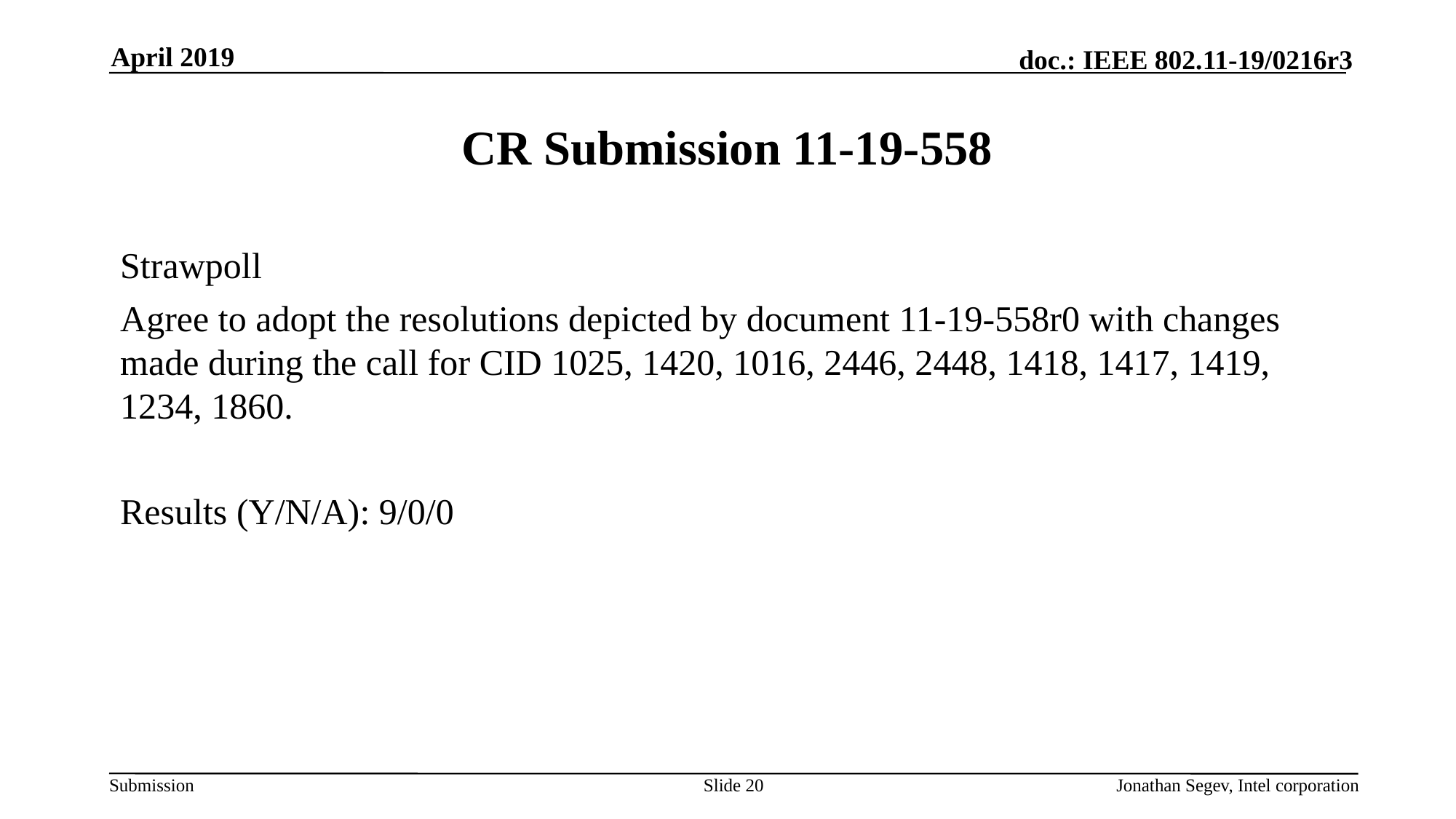

April 2019
# CR Submission 11-19-558
Strawpoll
Agree to adopt the resolutions depicted by document 11-19-558r0 with changes made during the call for CID 1025, 1420, 1016, 2446, 2448, 1418, 1417, 1419, 1234, 1860.

Results (Y/N/A): 9/0/0
Slide 20
Jonathan Segev, Intel corporation